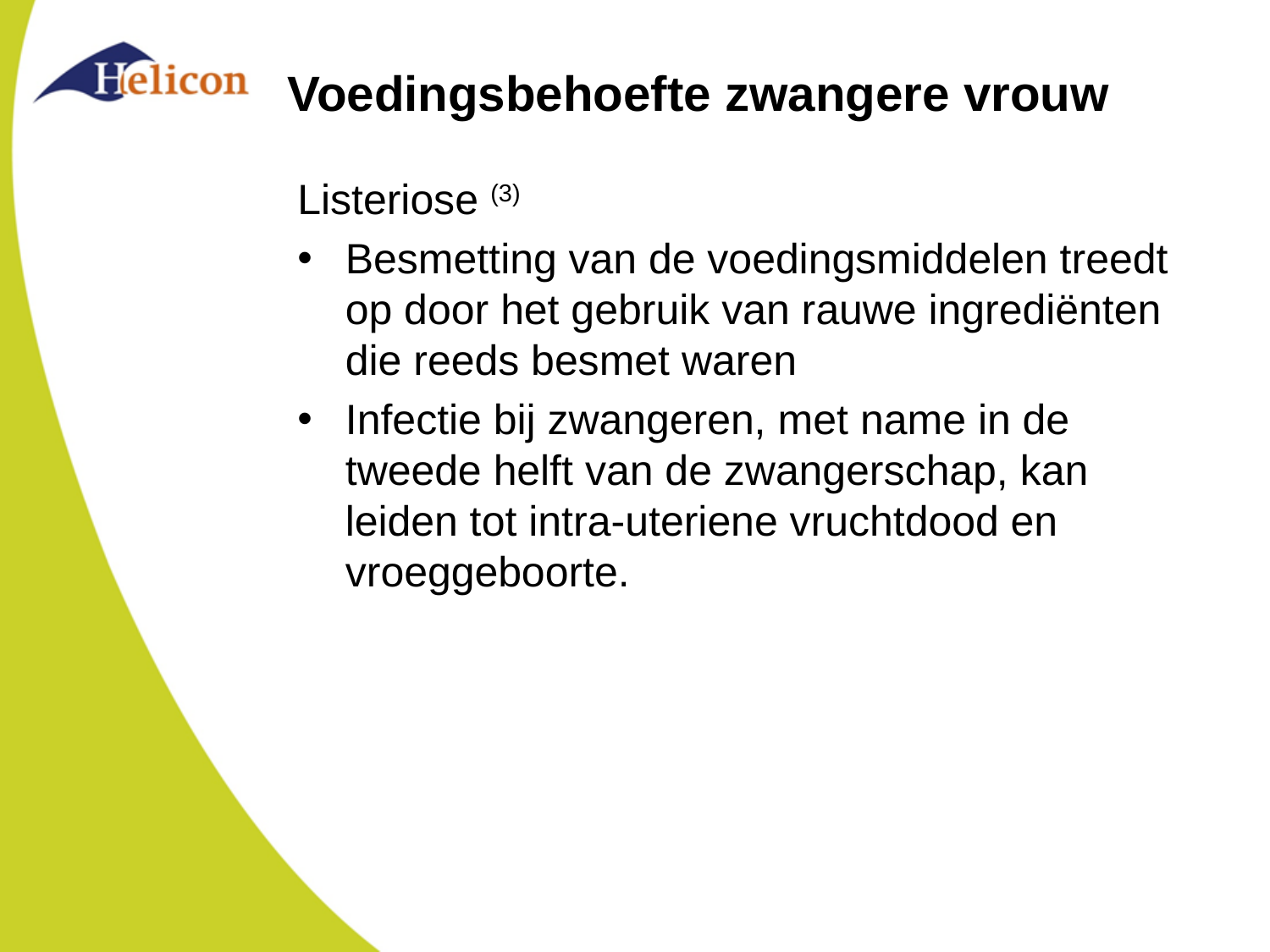

# Voedingsbehoefte zwangere vrouw
Listeriose (3)
Besmetting van de voedingsmiddelen treedt op door het gebruik van rauwe ingrediënten die reeds besmet waren
Infectie bij zwangeren, met name in de tweede helft van de zwangerschap, kan leiden tot intra-uteriene vruchtdood en vroeggeboorte.